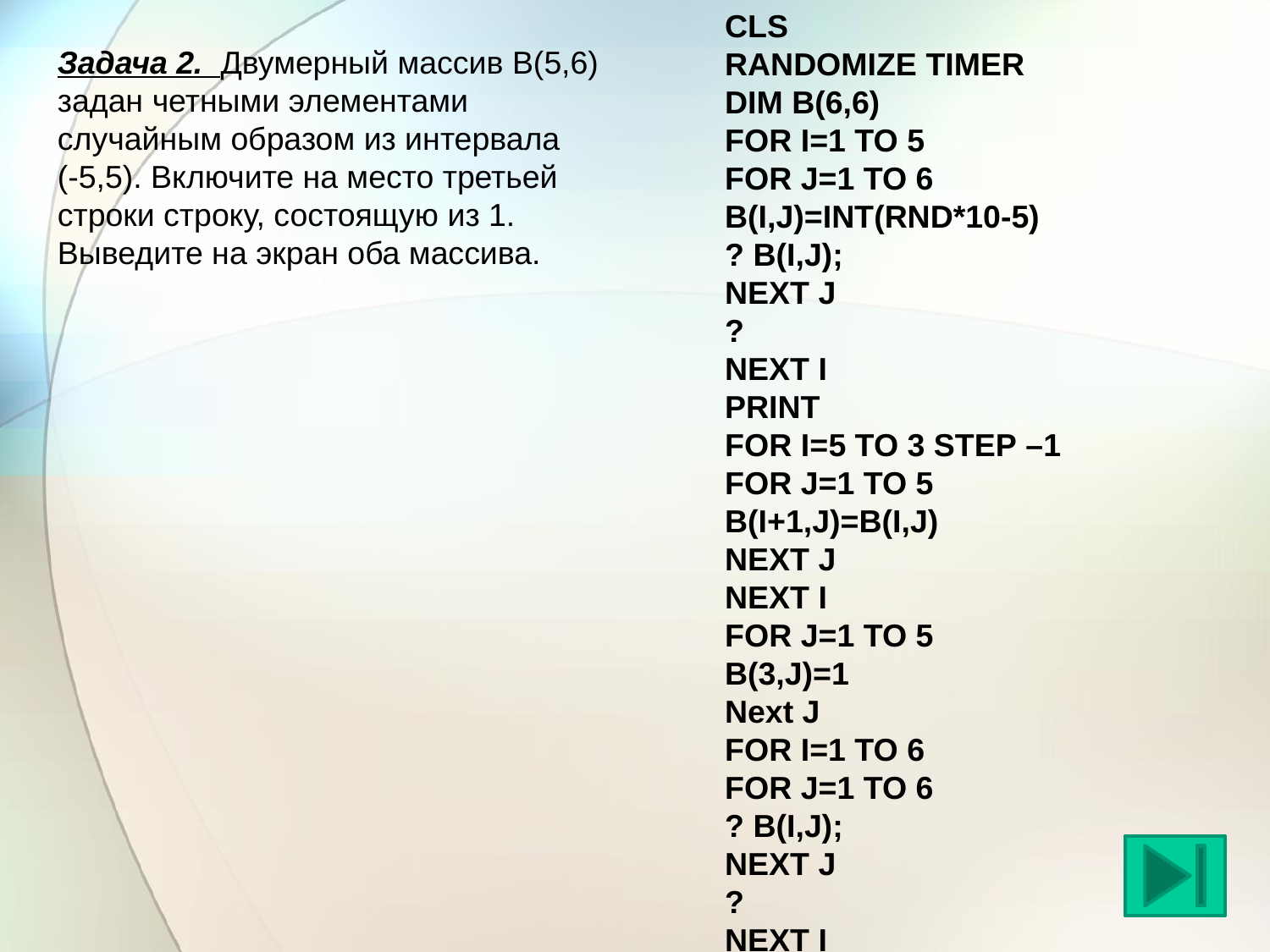

CLS
RANDOMIZE TIMER
DIM B(6,6)
FOR I=1 TO 5
FOR J=1 TO 6
B(I,J)=INT(RND*10-5)
? B(I,J);
NEXT J
?
NEXT I
PRINT
FOR I=5 TO 3 STEP –1
FOR J=1 TO 5
B(I+1,J)=B(I,J)
NEXT J
NEXT I
FOR J=1 TO 5
B(3,J)=1
Next J
FOR I=1 TO 6
FOR J=1 TO 6
? B(I,J);
NEXT J
?
NEXT I
Задача 2.  Двумерный массив В(5,6) задан четными элементами случайным образом из интервала
(-5,5). Включите на место третьей строки строку, состоящую из 1.  Выведите на экран оба массива.